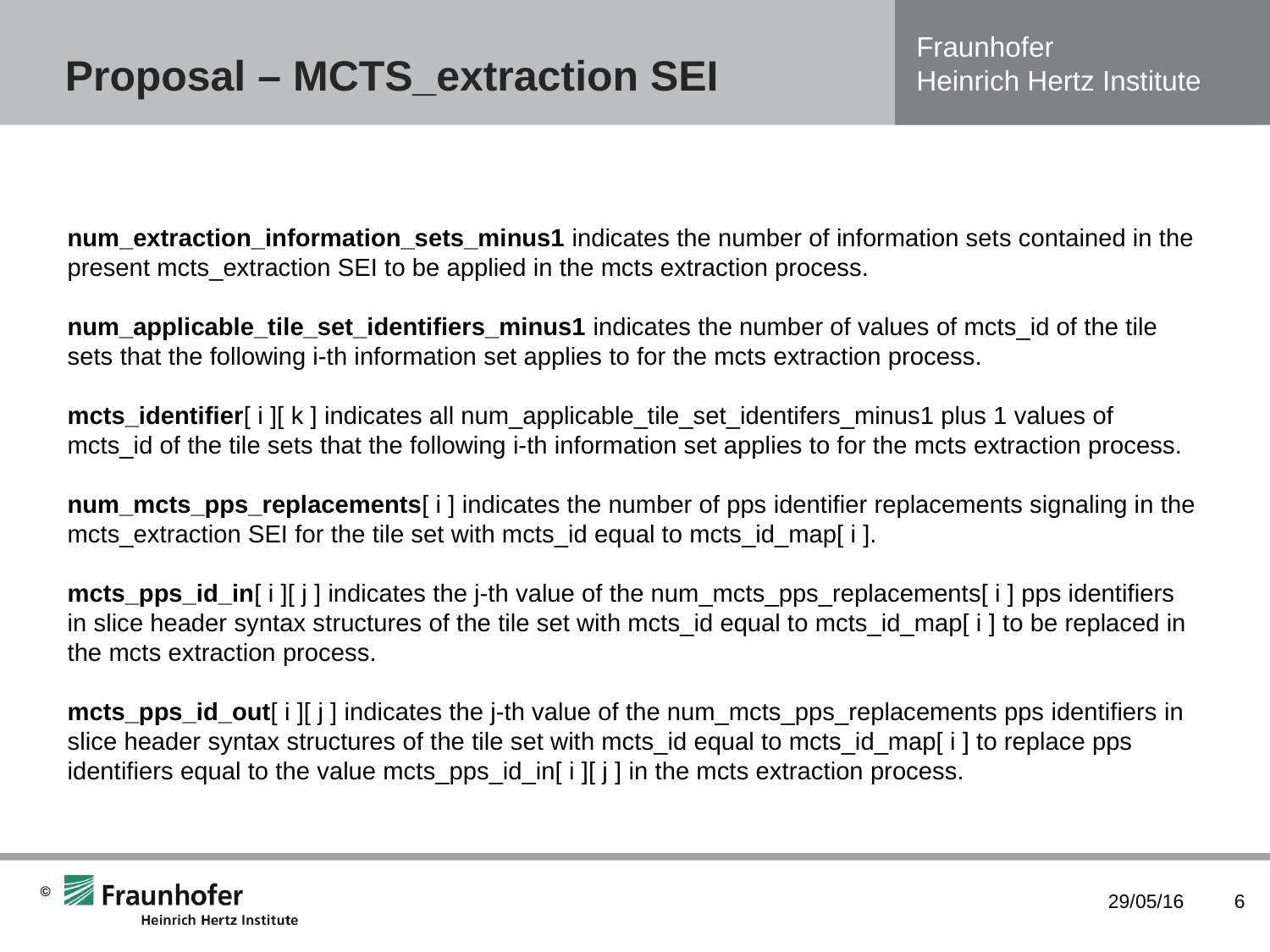

# Proposal – MCTS_extraction SEI
num_extraction_information_sets_minus1 indicates the number of information sets contained in the present mcts_extraction SEI to be applied in the mcts extraction process.

num_applicable_tile_set_identifiers_minus1 indicates the number of values of mcts_id of the tile sets that the following i-th information set applies to for the mcts extraction process.

mcts_identifier[ i ][ k ] indicates all num_applicable_tile_set_identifers_minus1 plus 1 values of mcts_id of the tile sets that the following i-th information set applies to for the mcts extraction process.

num_mcts_pps_replacements[ i ] indicates the number of pps identifier replacements signaling in the mcts_extraction SEI for the tile set with mcts_id equal to mcts_id_map[ i ].

mcts_pps_id_in[ i ][ j ] indicates the j-th value of the num_mcts_pps_replacements[ i ] pps identifiers in slice header syntax structures of the tile set with mcts_id equal to mcts_id_map[ i ] to be replaced in the mcts extraction process.

mcts_pps_id_out[ i ][ j ] indicates the j-th value of the num_mcts_pps_replacements pps identifiers in slice header syntax structures of the tile set with mcts_id equal to mcts_id_map[ i ] to replace pps identifiers equal to the value mcts_pps_id_in[ i ][ j ] in the mcts extraction process.
29/05/16
6